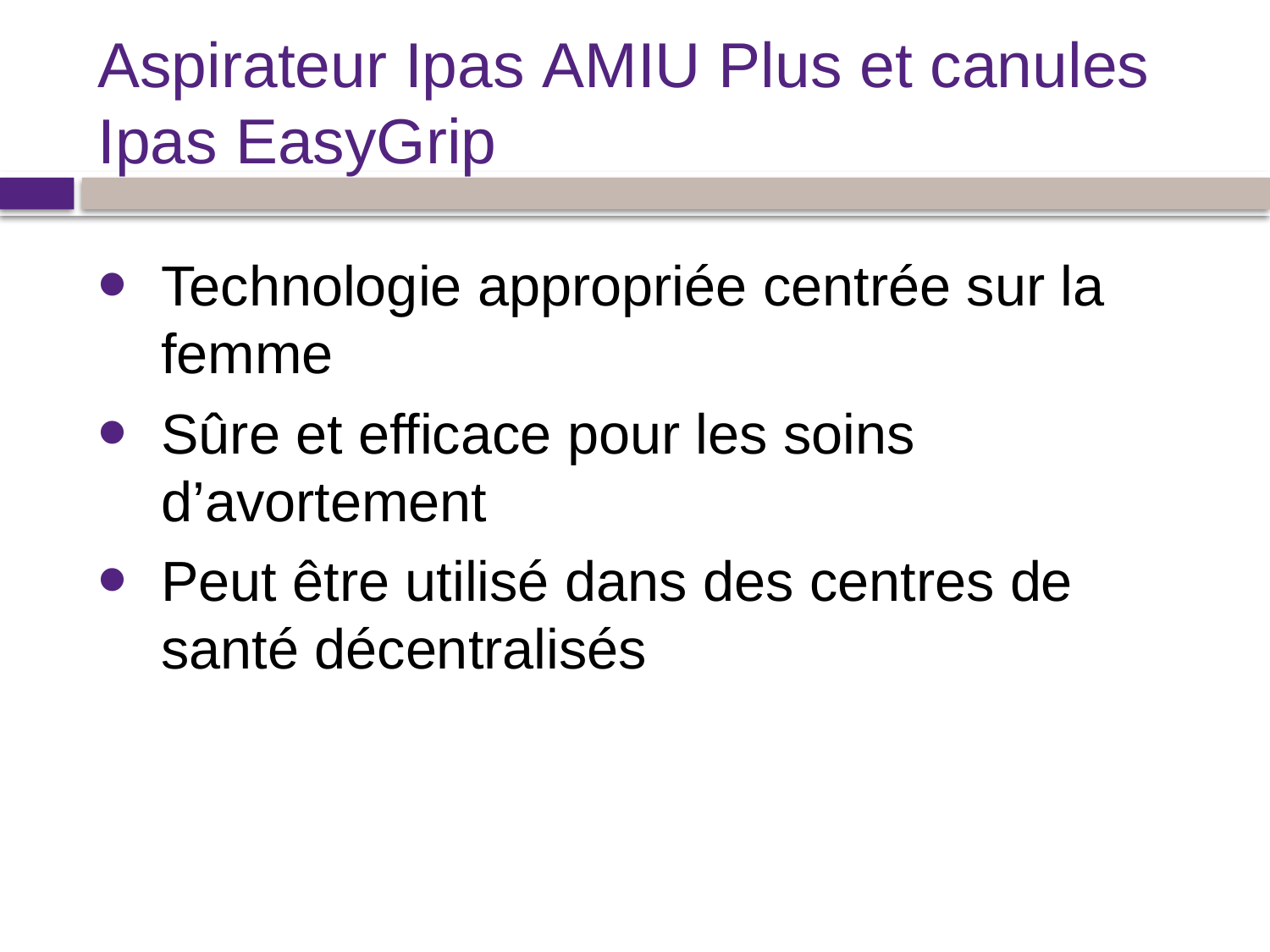

# Aspirateur Ipas AMIU Plus et canules Ipas EasyGrip
Technologie appropriée centrée sur la femme
Sûre et efficace pour les soins d’avortement
Peut être utilisé dans des centres de santé décentralisés